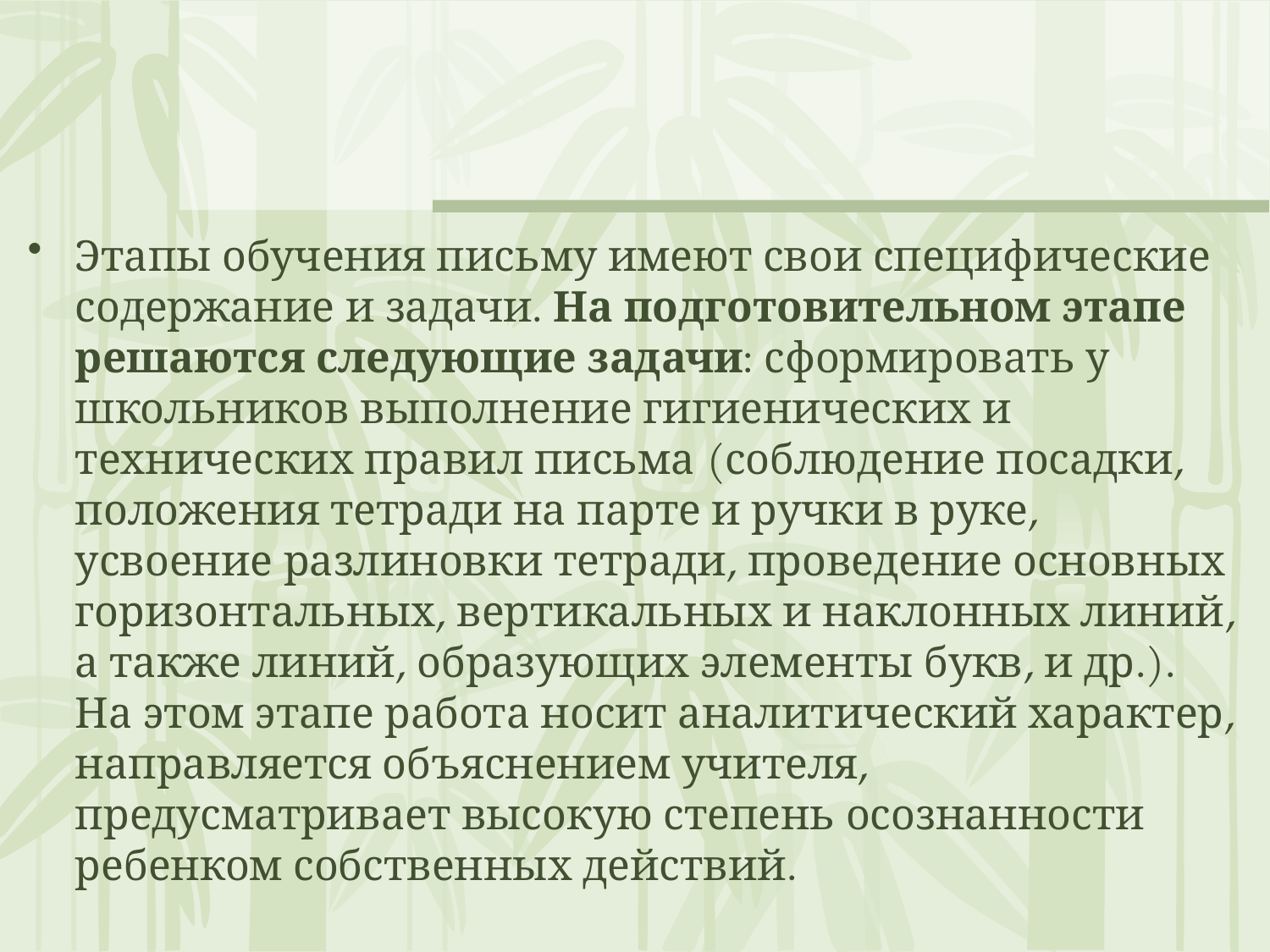

#
Этапы обучения письму имеют свои специфические содержание и задачи. На подготовительном этапе решаются следующие задачи: сформировать у школьников выполнение гигиенических и технических правил письма (соблюдение посадки, положения тетради на парте и ручки в руке, усвоение разлиновки тетради, проведение основных горизонтальных, вертикальных и наклонных линий, а также линий, образующих элементы букв, и др.). На этом этапе работа носит аналитический характер, направляется объяснением учителя, предусматривает высокую степень осознанности ребенком собственных действий.